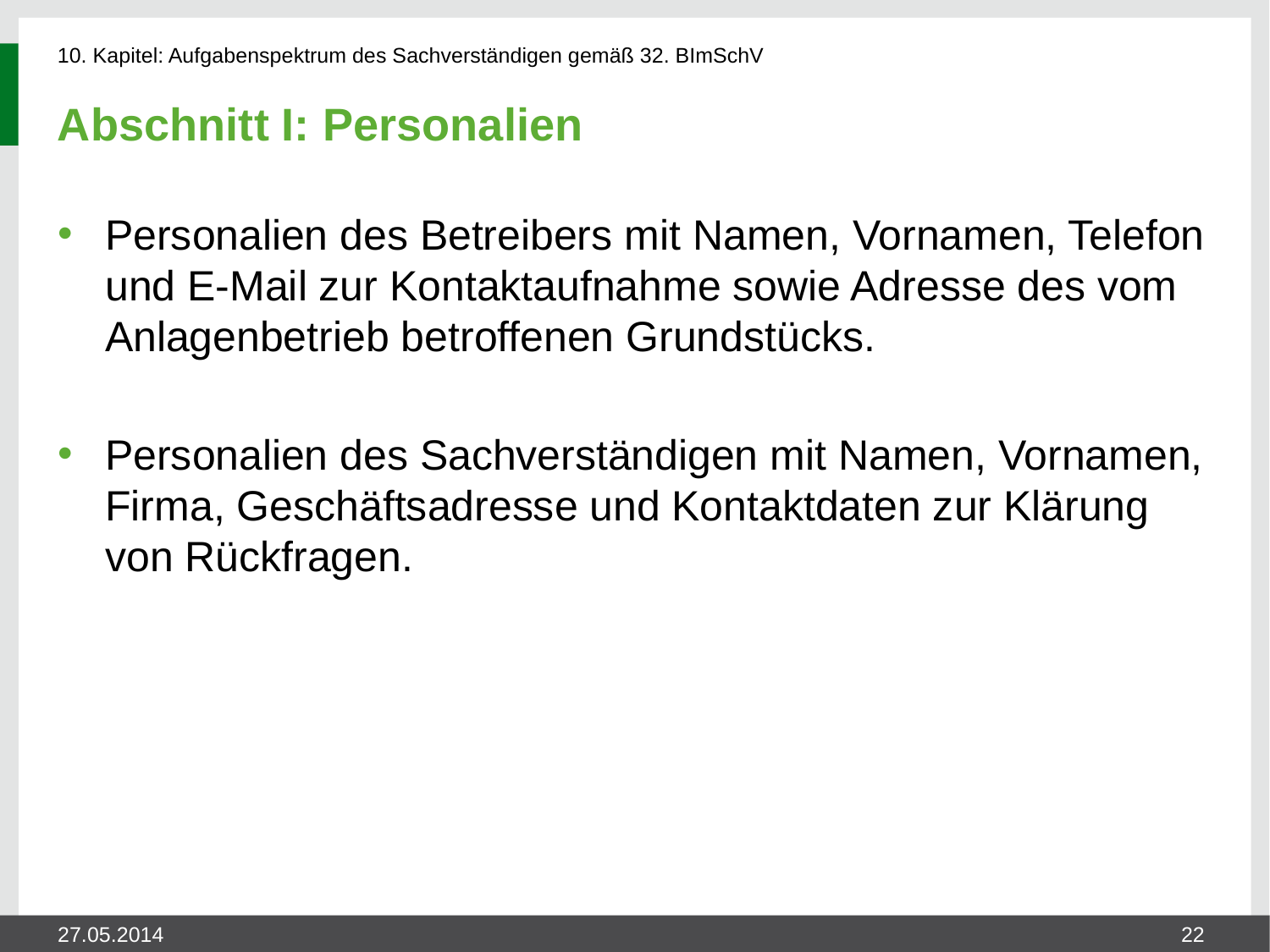

# Abschnitt I: Personalien
Personalien des Betreibers mit Namen, Vornamen, Telefon und E-Mail zur Kontaktaufnahme sowie Adresse des vom Anlagenbetrieb betroffenen Grundstücks.

Personalien des Sachverständigen mit Namen, Vornamen, Firma, Geschäftsadresse und Kontaktdaten zur Klärung von Rückfragen.

27.05.2014
22